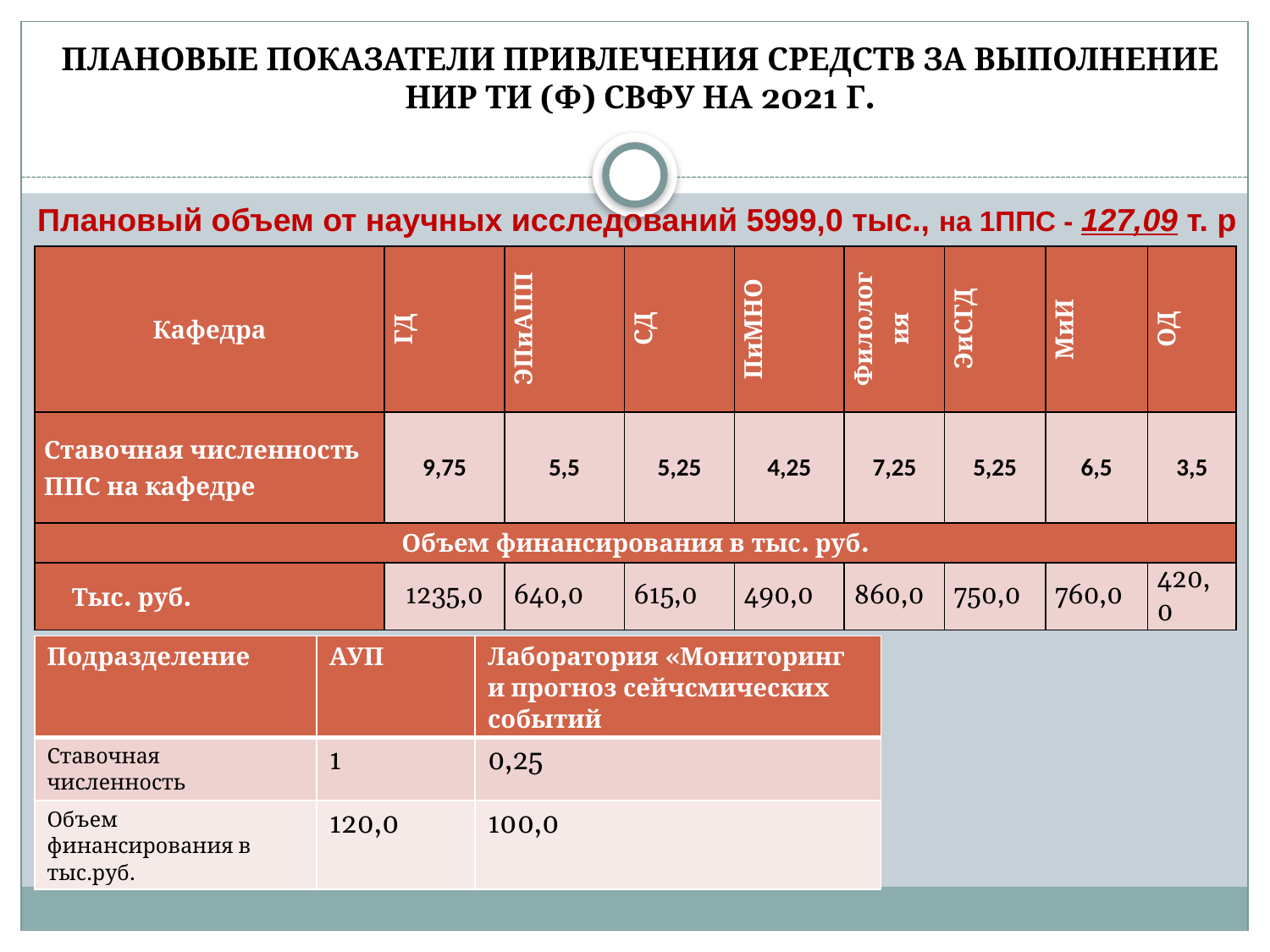

ПЛАНОВЫЕ ПОКАЗАТЕЛИ ПРИВЛЕЧЕНИЯ СРЕДСТВ ЗА ВЫПОЛНЕНИЕ НИР ТИ (Ф) СВФУ НА 2021 Г.
Плановый объем от научных исследований 5999,0 тыс., на 1ППС - 127,09 т. р
| Кафедра | ГД | ЭПиАПП | СД | ПиМНО | Филология | ЭиСГД | МиИ | ОД |
| --- | --- | --- | --- | --- | --- | --- | --- | --- |
| Ставочная численность ППС на кафедре | 9,75 | 5,5 | 5,25 | 4,25 | 7,25 | 5,25 | 6,5 | 3,5 |
| Объем финансирования в тыс. руб. |  |  |  |  |  |  |  |  |
| Тыс. руб. | 1235,0 | 640,0 | 615,0 | 490,0 | 860,0 | 750,0 | 760,0 | 420,0 |
| Подразделение | АУП | Лаборатория «Мониторинг и прогноз сейчсмических событий |
| --- | --- | --- |
| Ставочная численность | 1 | 0,25 |
| Объем финансирования в тыс.руб. | 120,0 | 100,0 |